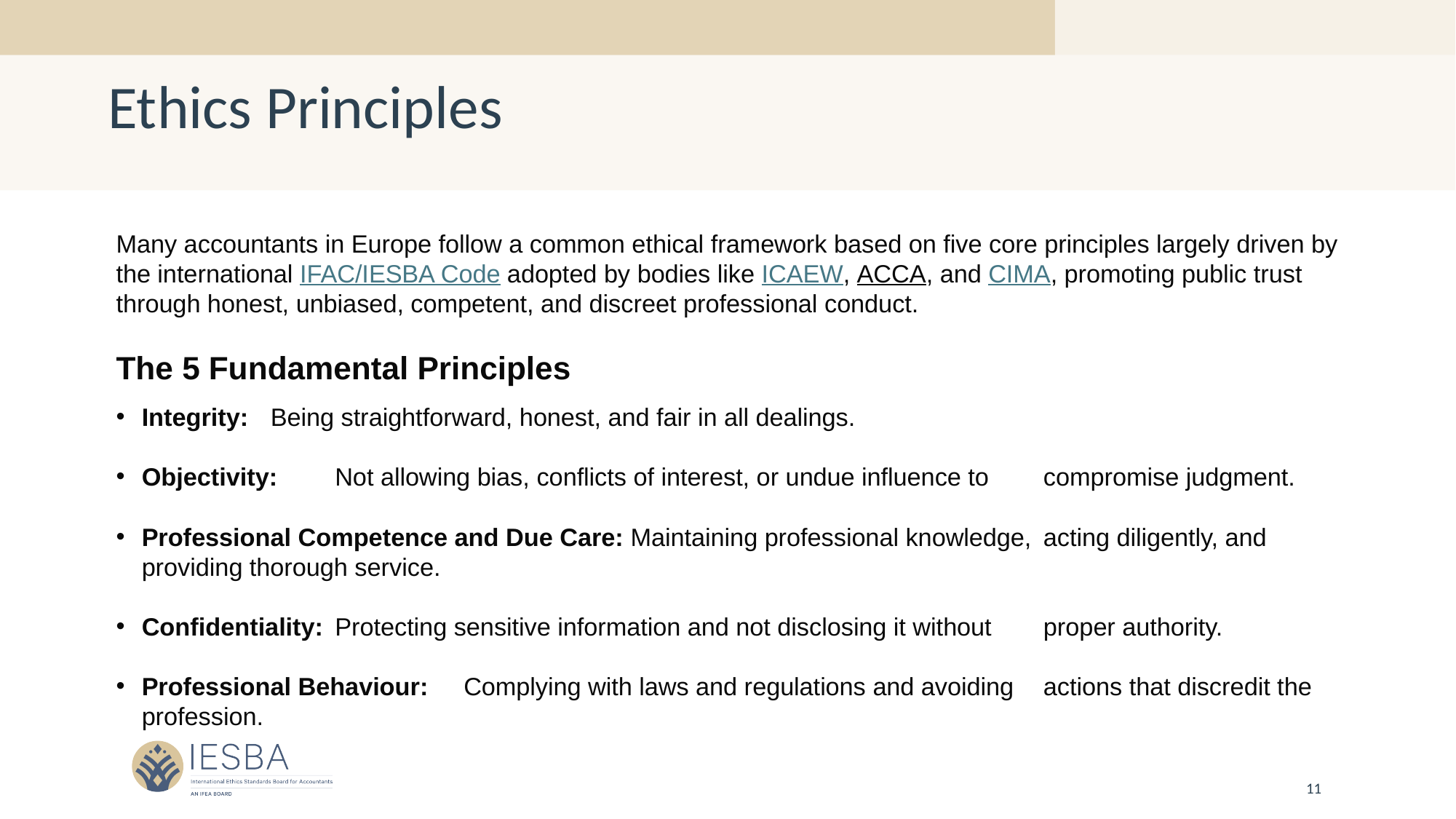

# Ethics Principles
Many accountants in Europe follow a common ethical framework based on five core principles largely driven by the international IFAC/IESBA Code adopted by bodies like ICAEW, ACCA, and CIMA, promoting public trust through honest, unbiased, competent, and discreet professional conduct.

The 5 Fundamental Principles

Integrity: 			Being straightforward, honest, and fair in all dealings.

Objectivity: 			Not allowing bias, conflicts of interest, or undue influence to 					compromise judgment.

Professional Competence and Due Care: Maintaining professional knowledge, 							acting diligently, and providing thorough service.

Confidentiality:			Protecting sensitive information and not disclosing it without 					proper authority.

Professional Behaviour: 		Complying with laws and regulations and avoiding 						actions that discredit the profession.

11